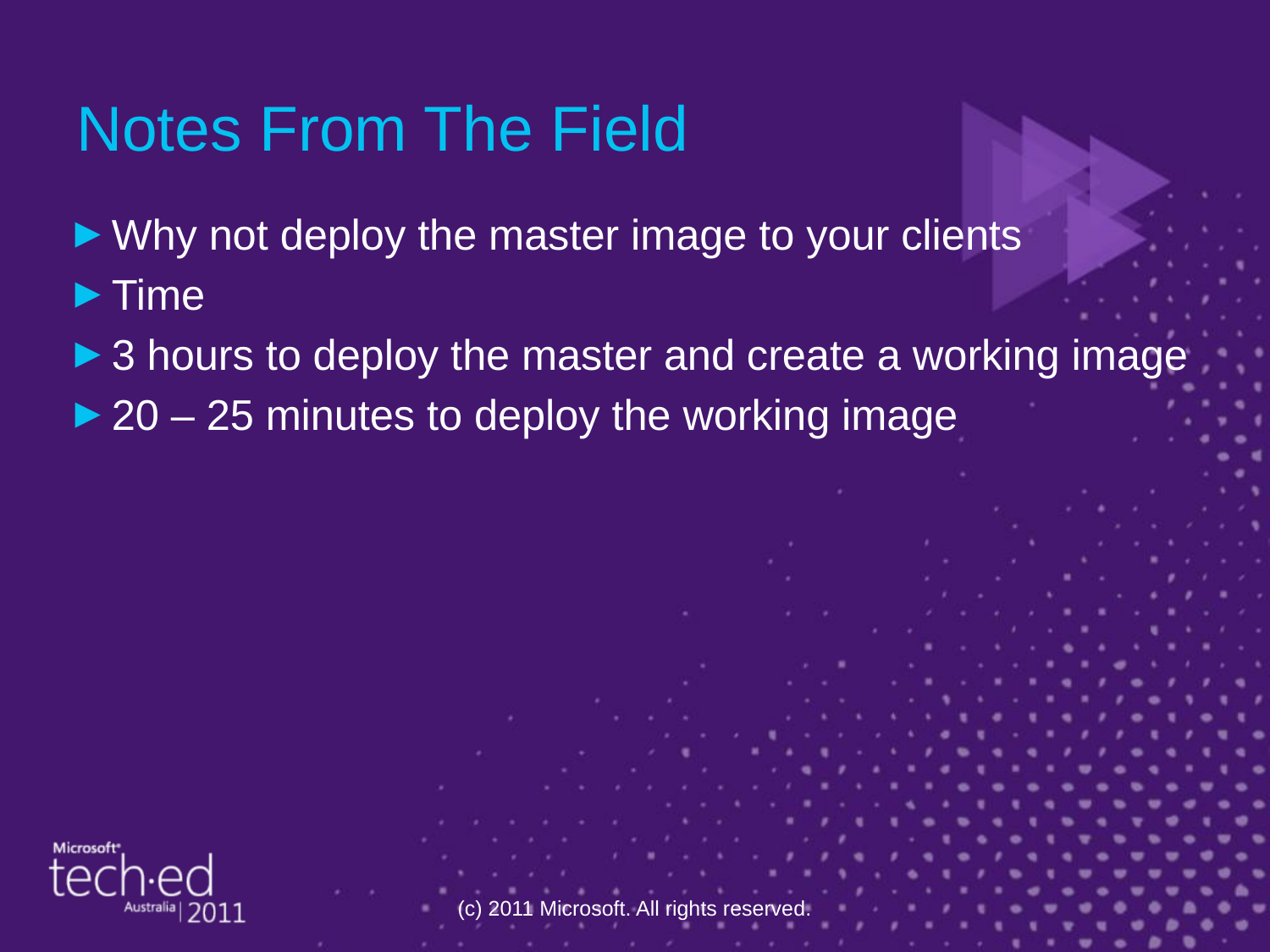

# Notes From The Field
Why not deploy the master image to your clients
Time
3 hours to deploy the master and create a working image
20 – 25 minutes to deploy the working image
(c) 2011 Microsoft. All rights reserved.